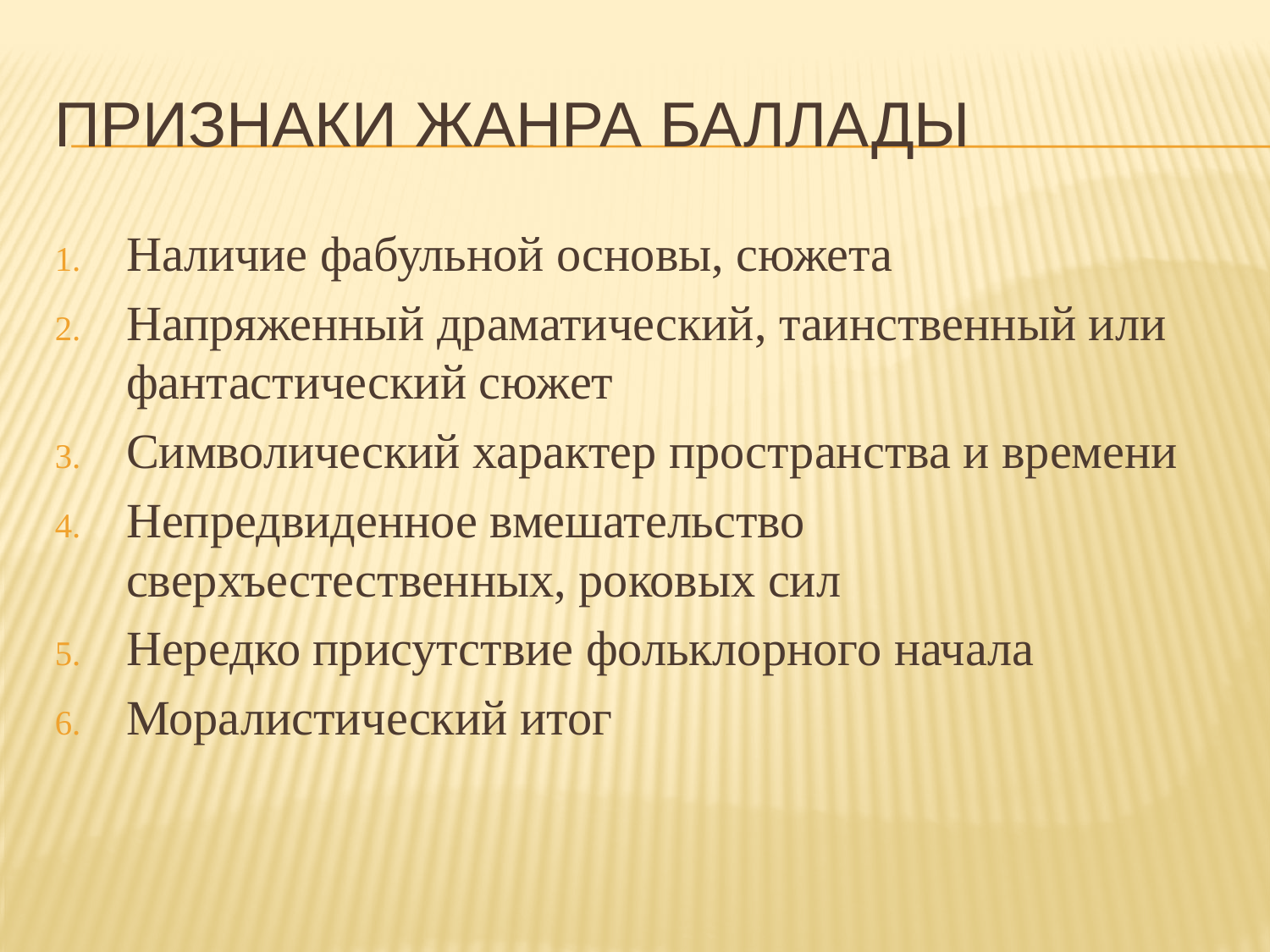

# ПРИЗНАКИ ЖАНРА БАЛЛАДЫ
Наличие фабульной основы, сюжета
Напряженный драматический, таинственный или фантастический сюжет
Символический характер пространства и времени
Непредвиденное вмешательство сверхъестественных, роковых сил
Нередко присутствие фольклорного начала
Моралистический итог